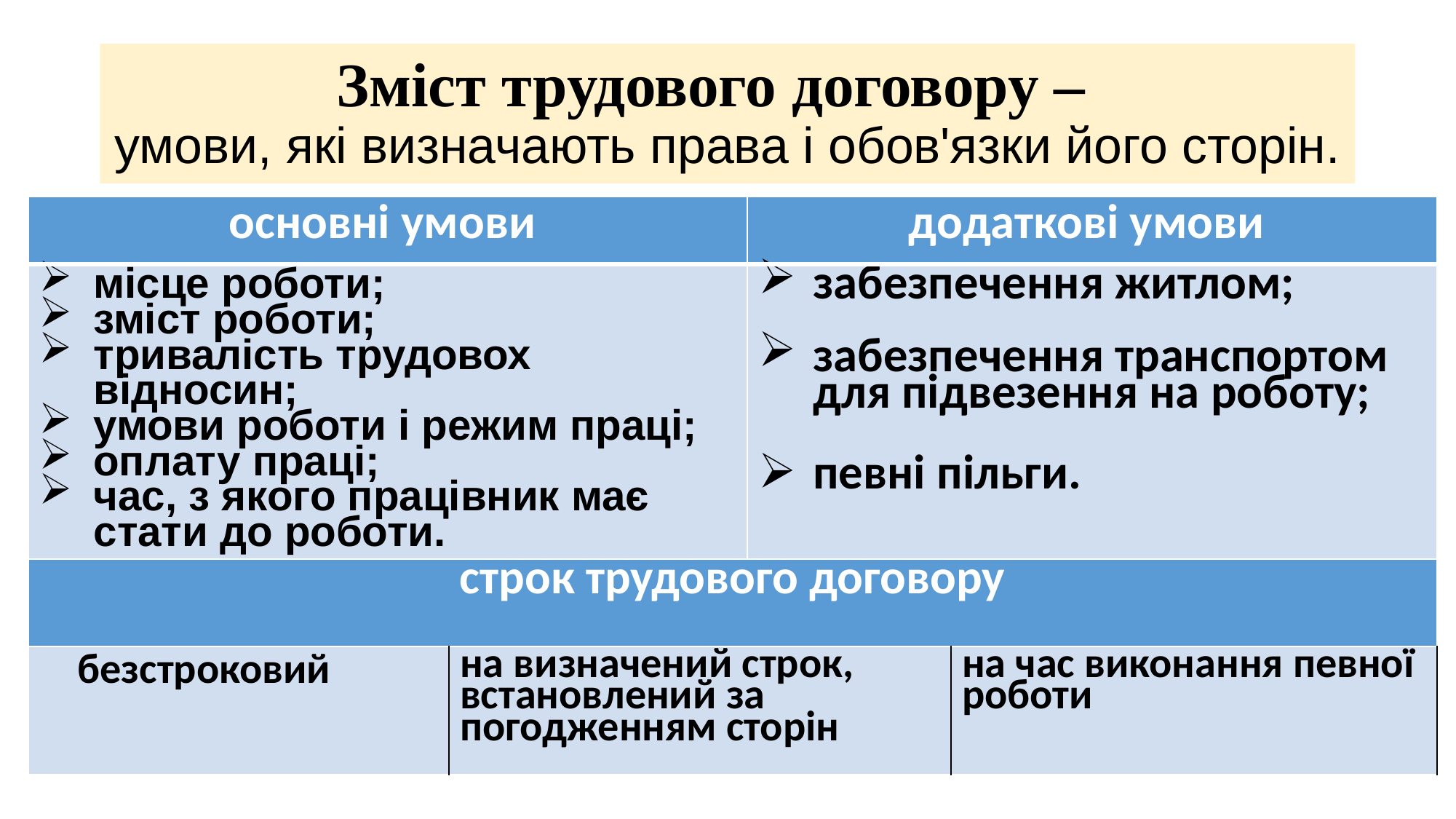

# Зміст трудового договору – умови, які визначають права і обов'язки його сторін.
| основні умови |  | додаткові умови |  |
| --- | --- | --- | --- |
| місце роботи; зміст роботи; тривалість трудовох відносин; умови роботи і режим праці; оплату праці; час, з якого працівник має стати до роботи. |  | забезпечення житлом; забезпечення транспортом для підвезення на роботу; певні пільги. |  |
| строк трудового договору |  |  |  |
| безстроковий | на визначений строк, встановлений за погодженням сторін |  | на час виконання певної роботи |